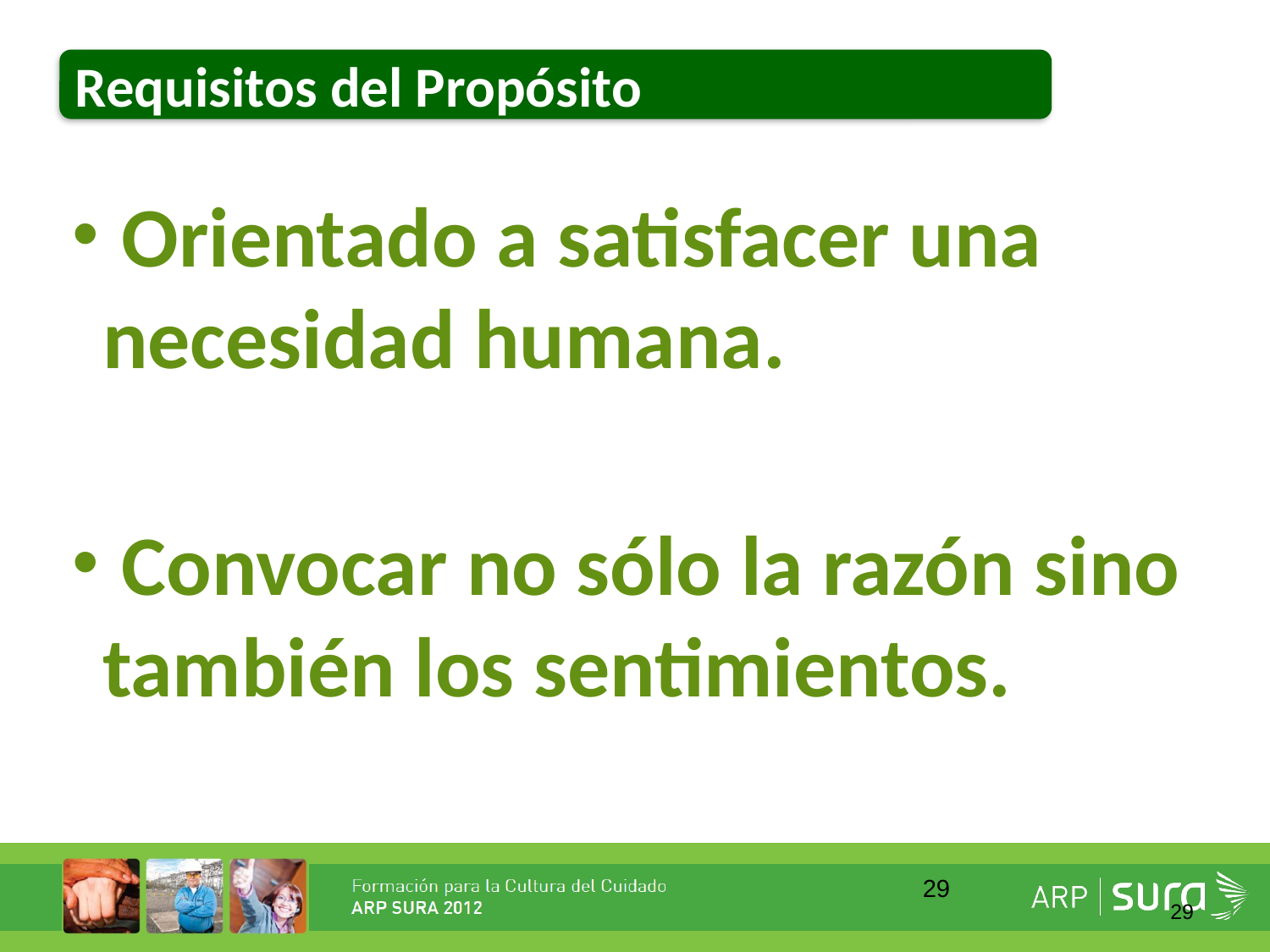

Requisitos del Propósito
 Orientado a satisfacer una necesidad humana.

 Convocar no sólo la razón sino también los sentimientos.
29
29